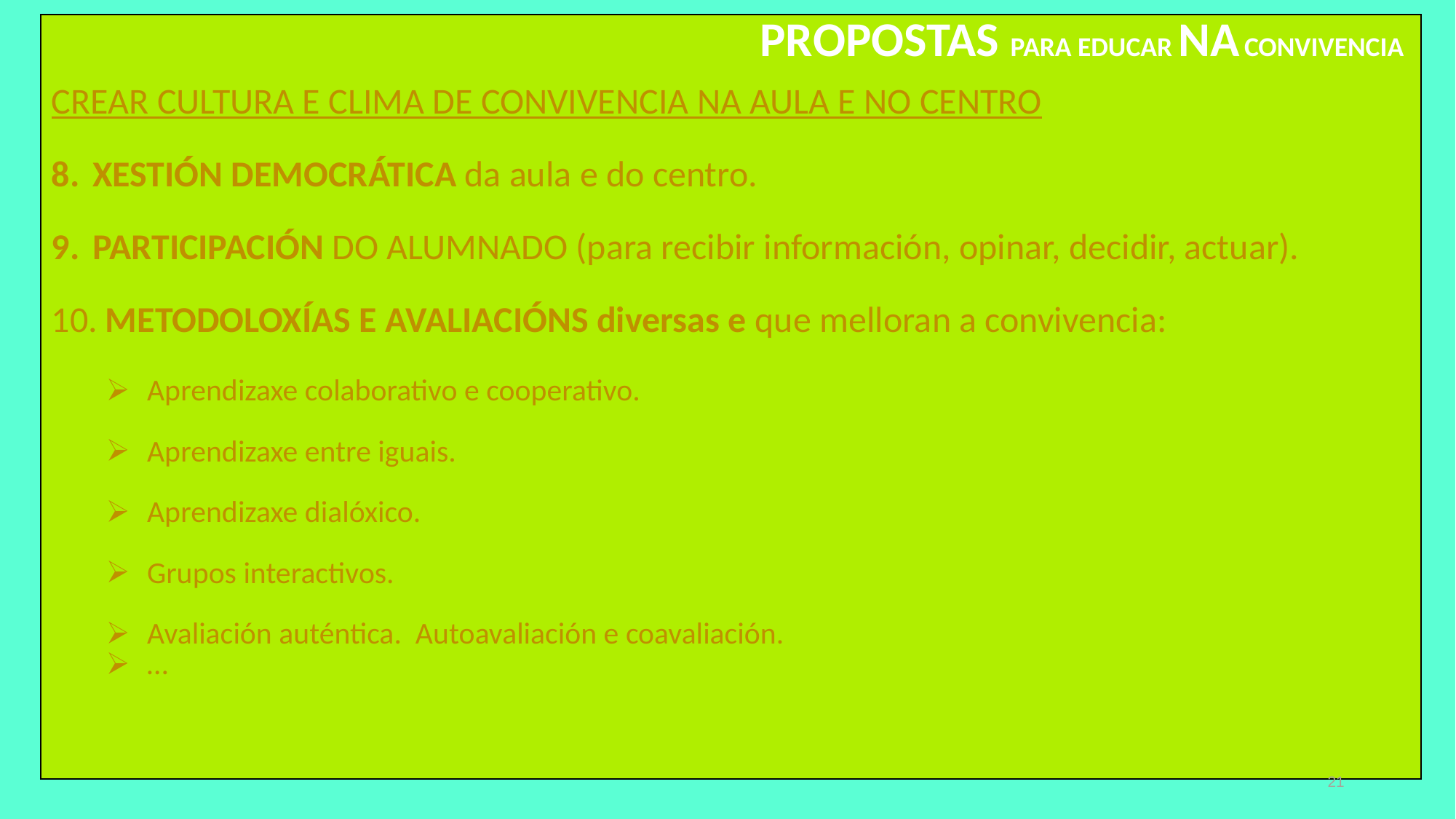

| PROPOSTAS PARA EDUCAR NA CONVIVENCIA CREAR CULTURA E CLIMA DE CONVIVENCIA NA AULA E NO CENTRO XESTIÓN DEMOCRÁTICA da aula e do centro. PARTICIPACIÓN DO ALUMNADO (para recibir información, opinar, decidir, actuar). METODOLOXÍAS E AVALIACIÓNS diversas e que melloran a convivencia: Aprendizaxe colaborativo e cooperativo. Aprendizaxe entre iguais. Aprendizaxe dialóxico. Grupos interactivos. Avaliación auténtica. Autoavaliación e coavaliación. … |
| --- |
21